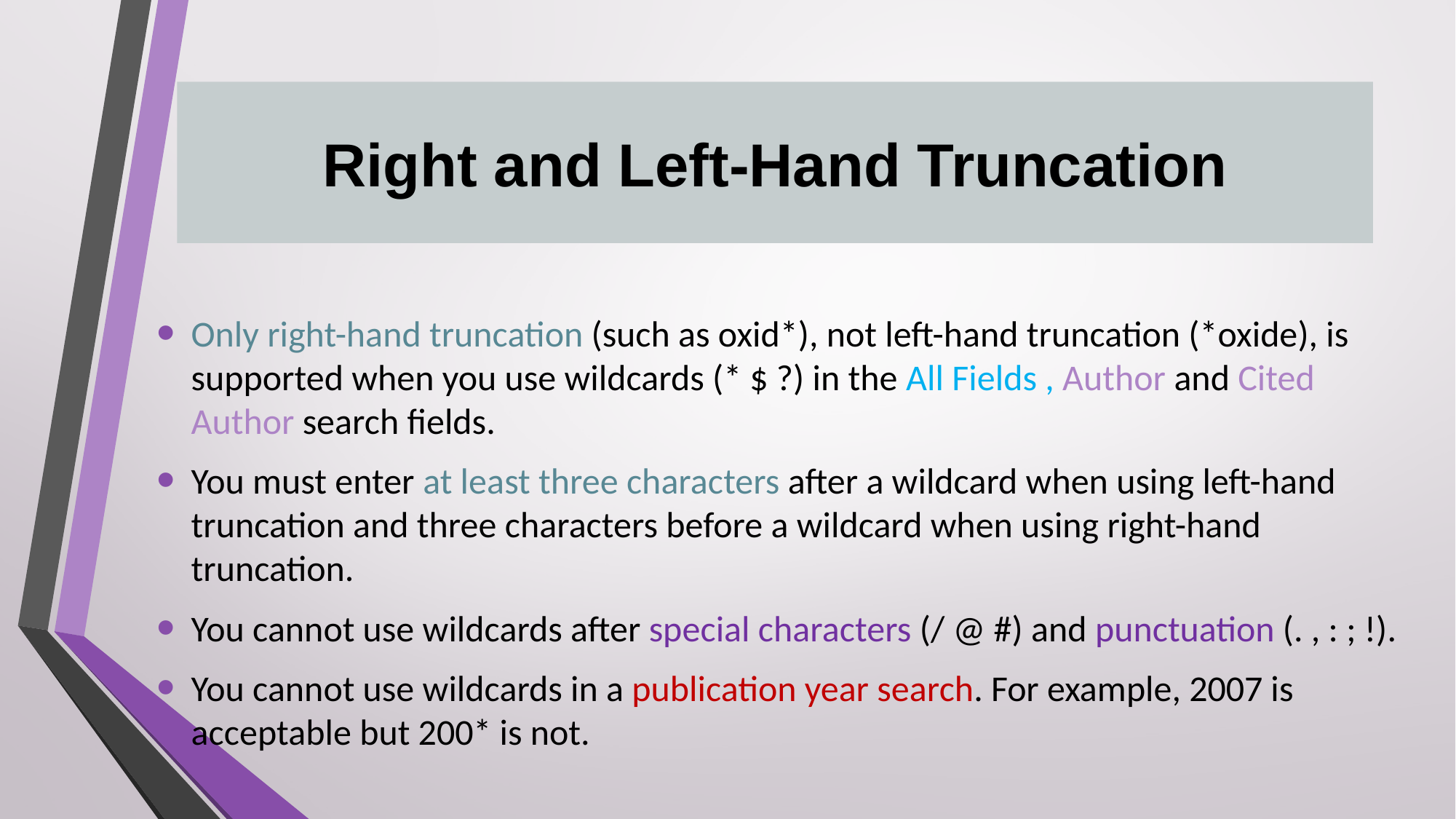

# Right and Left-Hand Truncation
Only right-hand truncation (such as oxid*), not left-hand truncation (*oxide), is supported when you use wildcards (* $ ?) in the All Fields , Author and Cited Author search fields.
You must enter at least three characters after a wildcard when using left-hand truncation and three characters before a wildcard when using right-hand truncation.
You cannot use wildcards after special characters (/ @ #) and punctuation (. , : ; !).
You cannot use wildcards in a publication year search. For example, 2007 is acceptable but 200* is not.